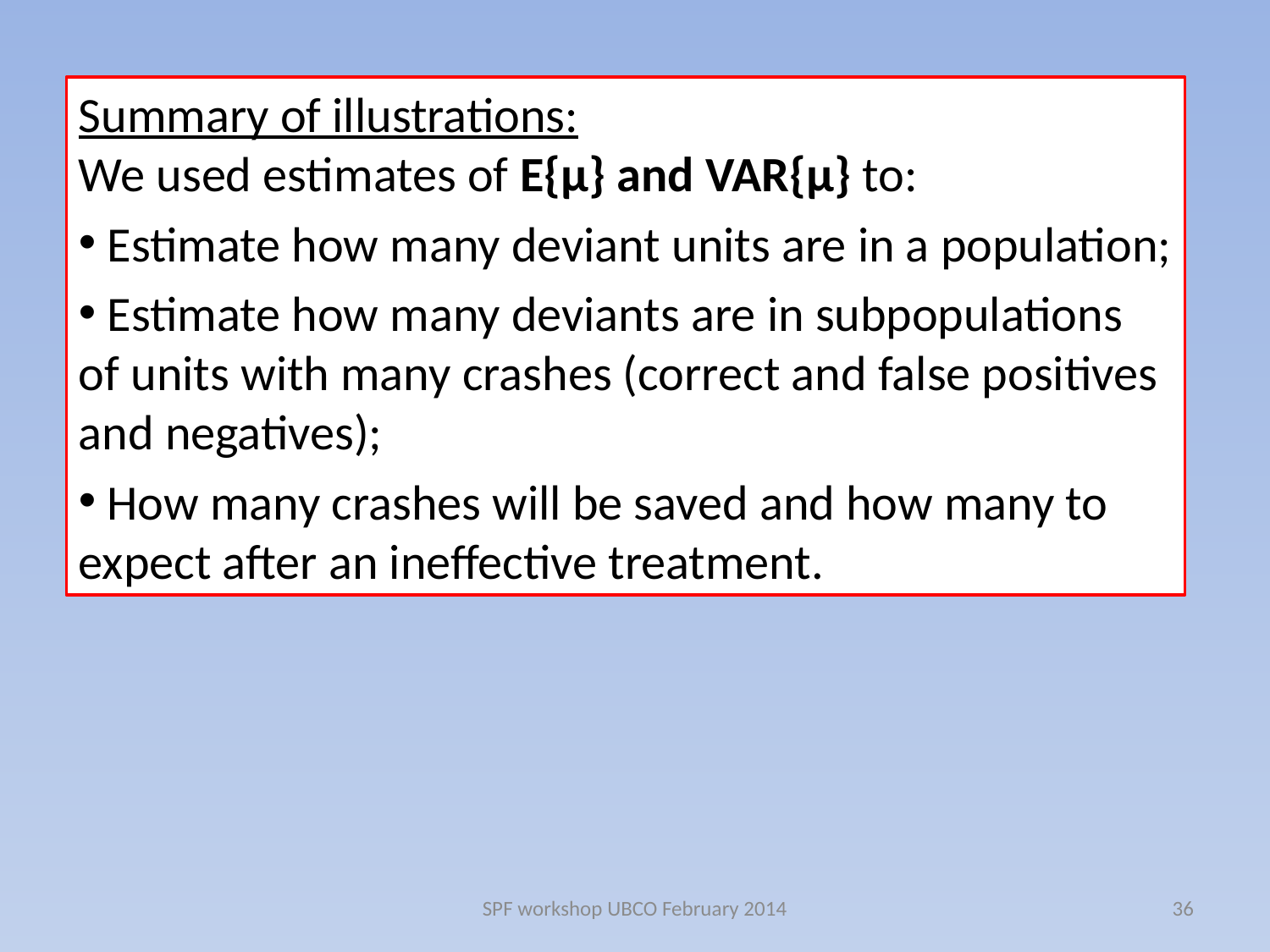

Summary of illustrations:
We used estimates of E{μ} and VAR{μ} to:
 Estimate how many deviant units are in a population;
 Estimate how many deviants are in subpopulations of units with many crashes (correct and false positives and negatives);
 How many crashes will be saved and how many to expect after an ineffective treatment.
SPF workshop UBCO February 2014
36